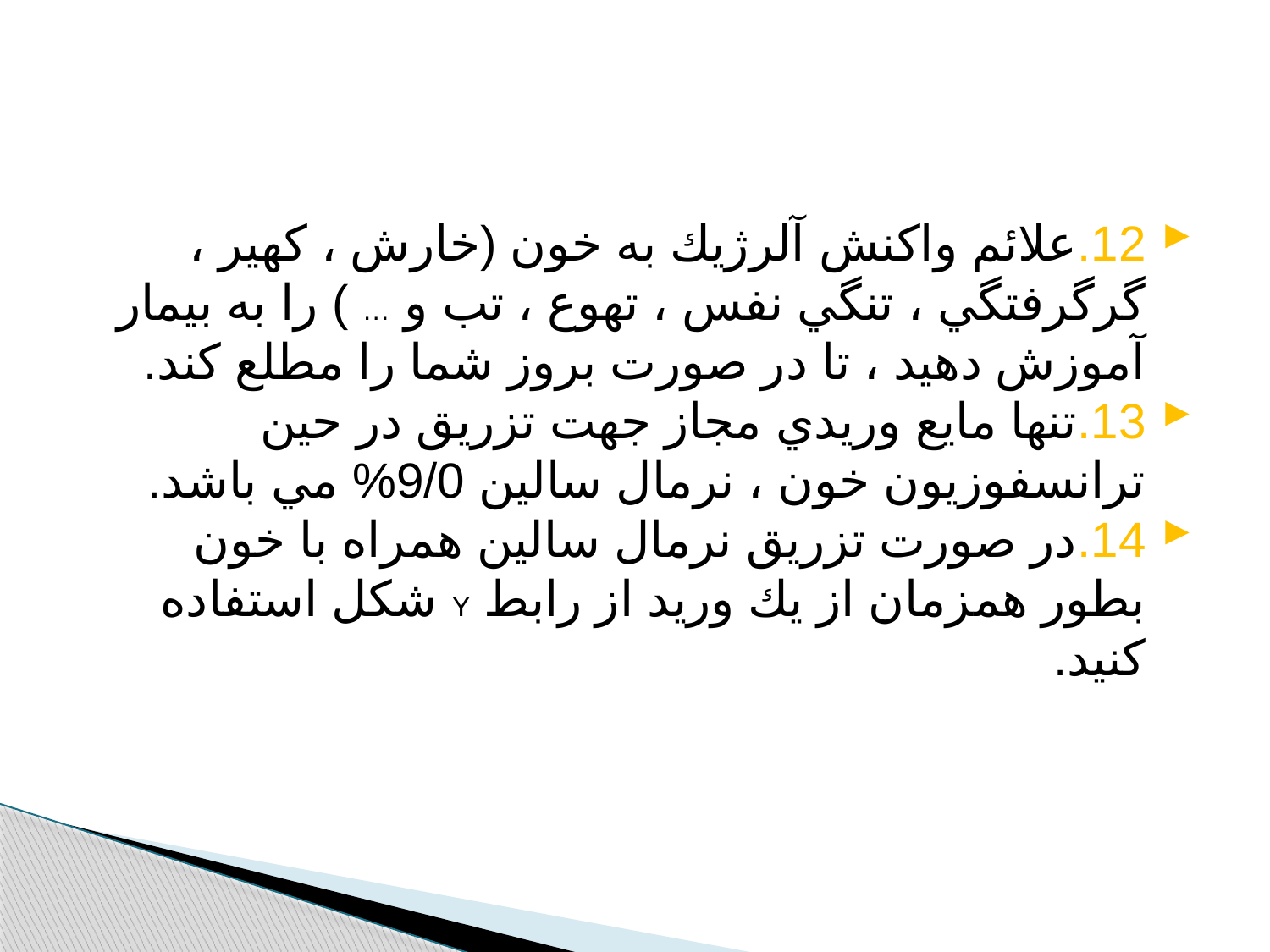

#
12.علائم واكنش آلرژيك به خون (خارش ، كهير ، گرگرفتگي ، تنگي نفس ، تهوع ، تب و … ) را به بيمار آموزش دهيد ، تا در صورت بروز شما را مطلع كند.
13.تنها مايع وريدي مجاز جهت تزريق در حين ترانسفوزيون خون ، نرمال سالين 9/0% مي باشد.
14.در صورت تزريق نرمال سالين همراه با خون بطور همزمان از يك وريد از رابط Y شكل استفاده كنيد.